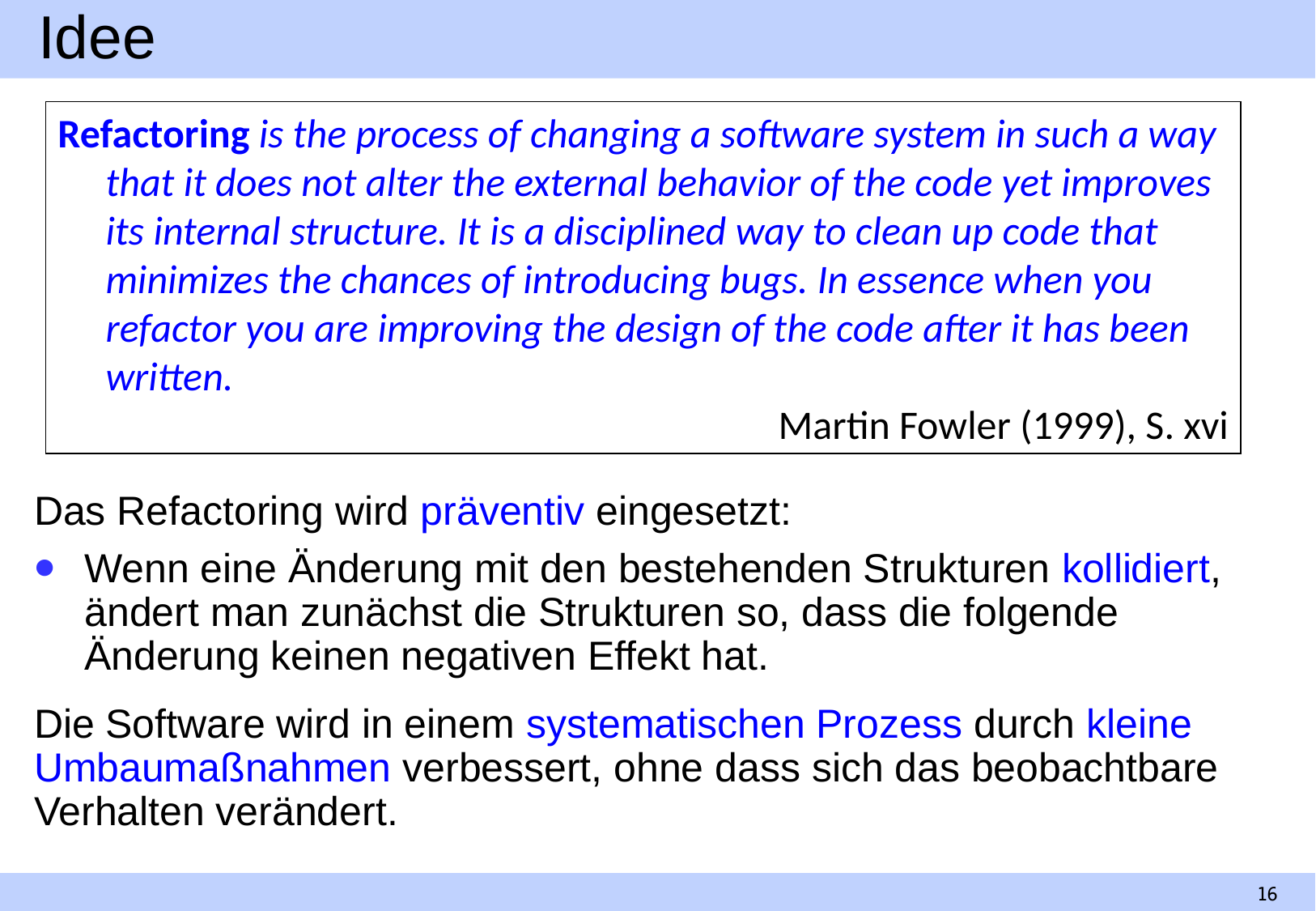

# Idee
Refactoring is the process of changing a software system in such a way that it does not alter the external behavior of the code yet improves its internal structure. It is a disciplined way to clean up code that minimizes the chances of introducing bugs. In essence when you refactor you are improving the design of the code after it has been written.
Martin Fowler (1999), S. xvi
Das Refactoring wird präventiv eingesetzt:
Wenn eine Änderung mit den bestehenden Strukturen kollidiert, ändert man zunächst die Strukturen so, dass die folgende Änderung keinen negativen Effekt hat.
Die Software wird in einem systematischen Prozess durch kleine Umbaumaßnahmen verbessert, ohne dass sich das beobachtbare Verhalten verändert.
16